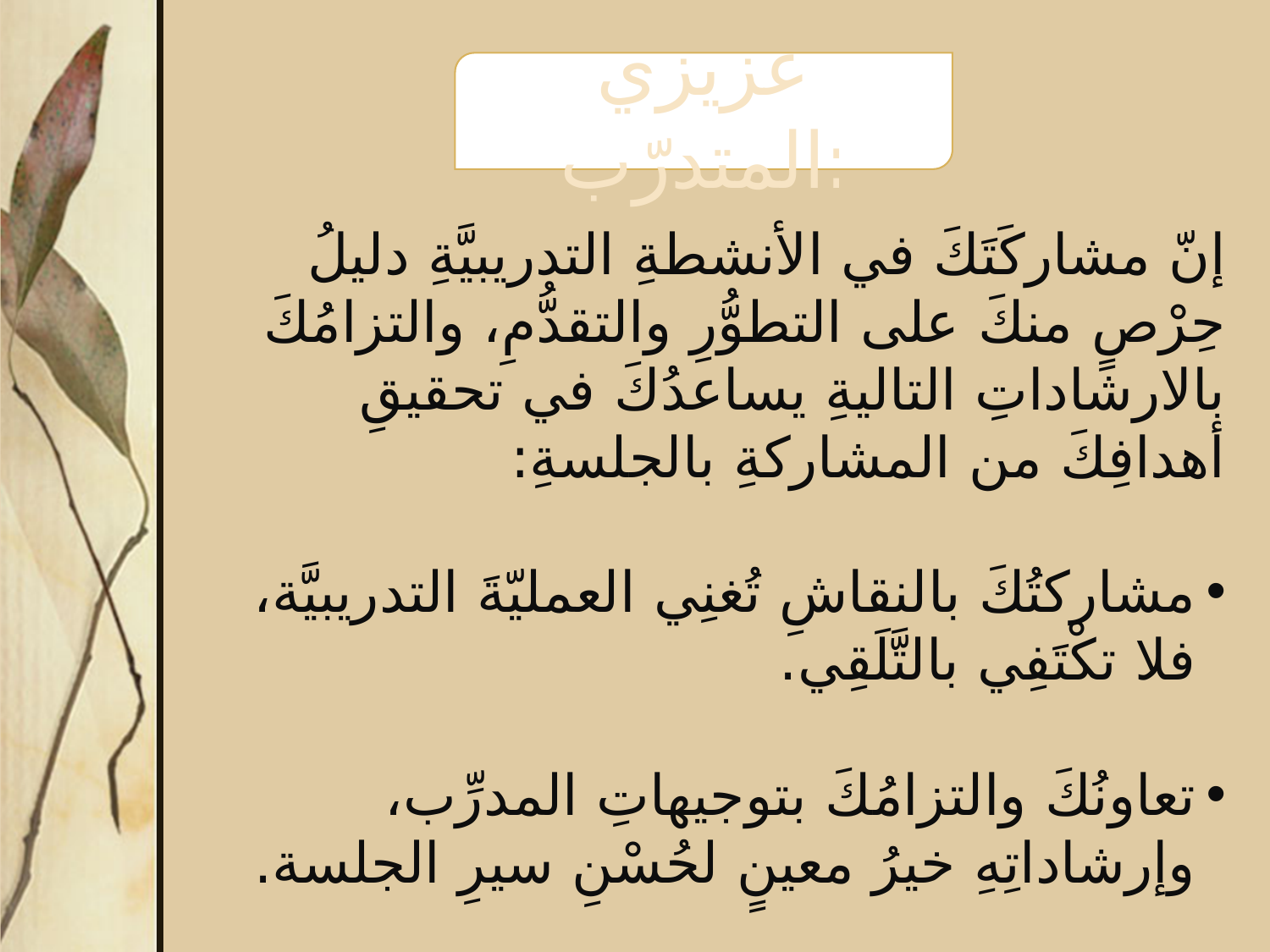

عزيزي المتدرّب:
إنّ مشاركَتَكَ في الأنشطةِ التدريبيَّةِ دليلُ حِرْصٍ منكَ على التطوُّرِ والتقدُّمِ، والتزامُكَ بالارشاداتِ التاليةِ يساعدُكَ في تحقيقِ أهدافِكَ من المشاركةِ بالجلسةِ:

مشاركتُكَ بالنقاشِ تُغنِي العمليّةَ التدريبيَّة، فلا تكْتَفِي بالتَّلَقِي.

تعاونُكَ والتزامُكَ بتوجيهاتِ المدرِّب، وإرشاداتِهِ خيرُ معينٍ لحُسْنِ سيرِ الجلسة.